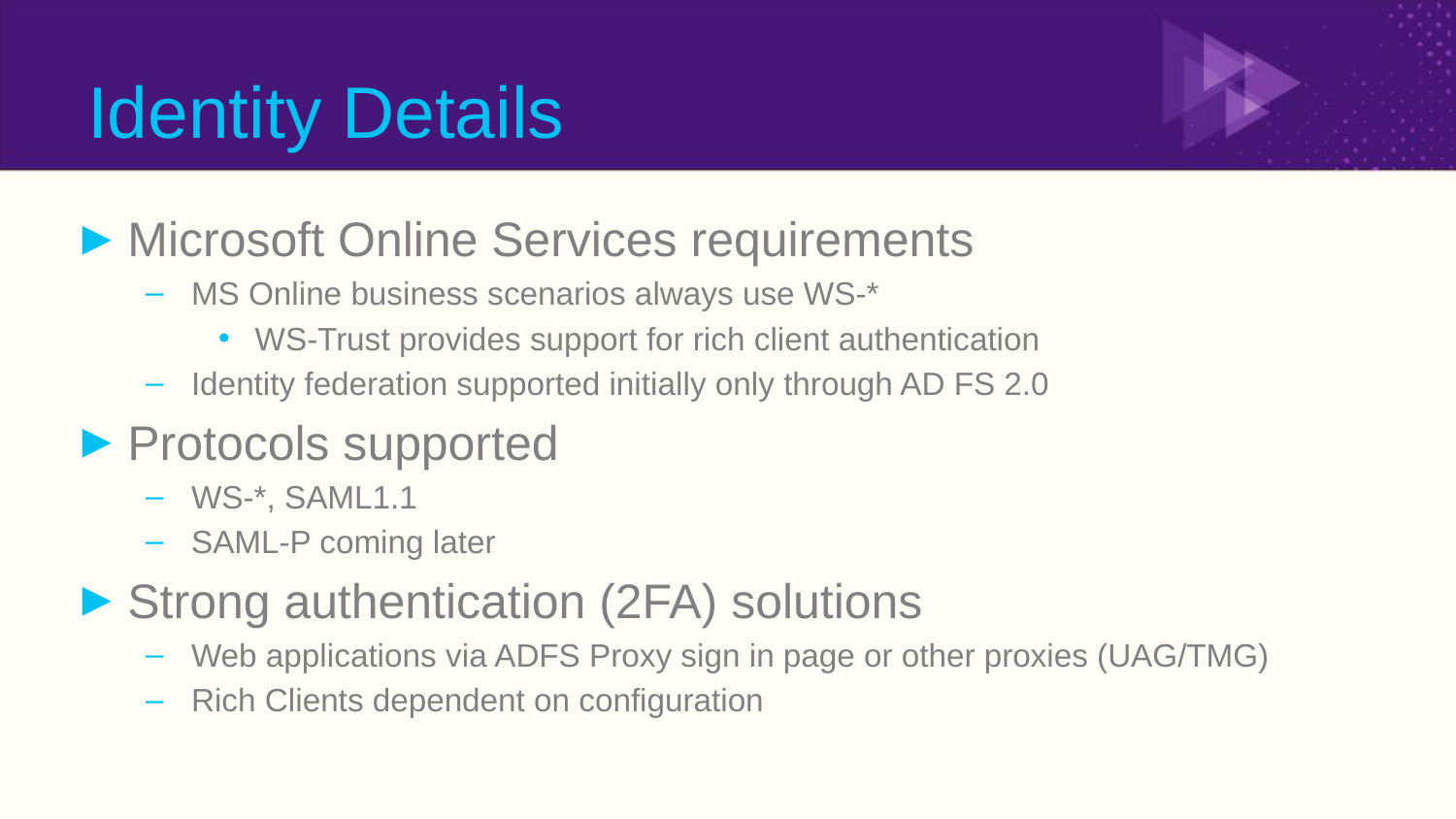

# Identity Details
Microsoft Online Services requirements
MS Online business scenarios always use WS-*
WS-Trust provides support for rich client authentication
Identity federation supported initially only through AD FS 2.0
Protocols supported
WS-*, SAML1.1
SAML-P coming later
Strong authentication (2FA) solutions
Web applications via ADFS Proxy sign in page or other proxies (UAG/TMG)
Rich Clients dependent on configuration